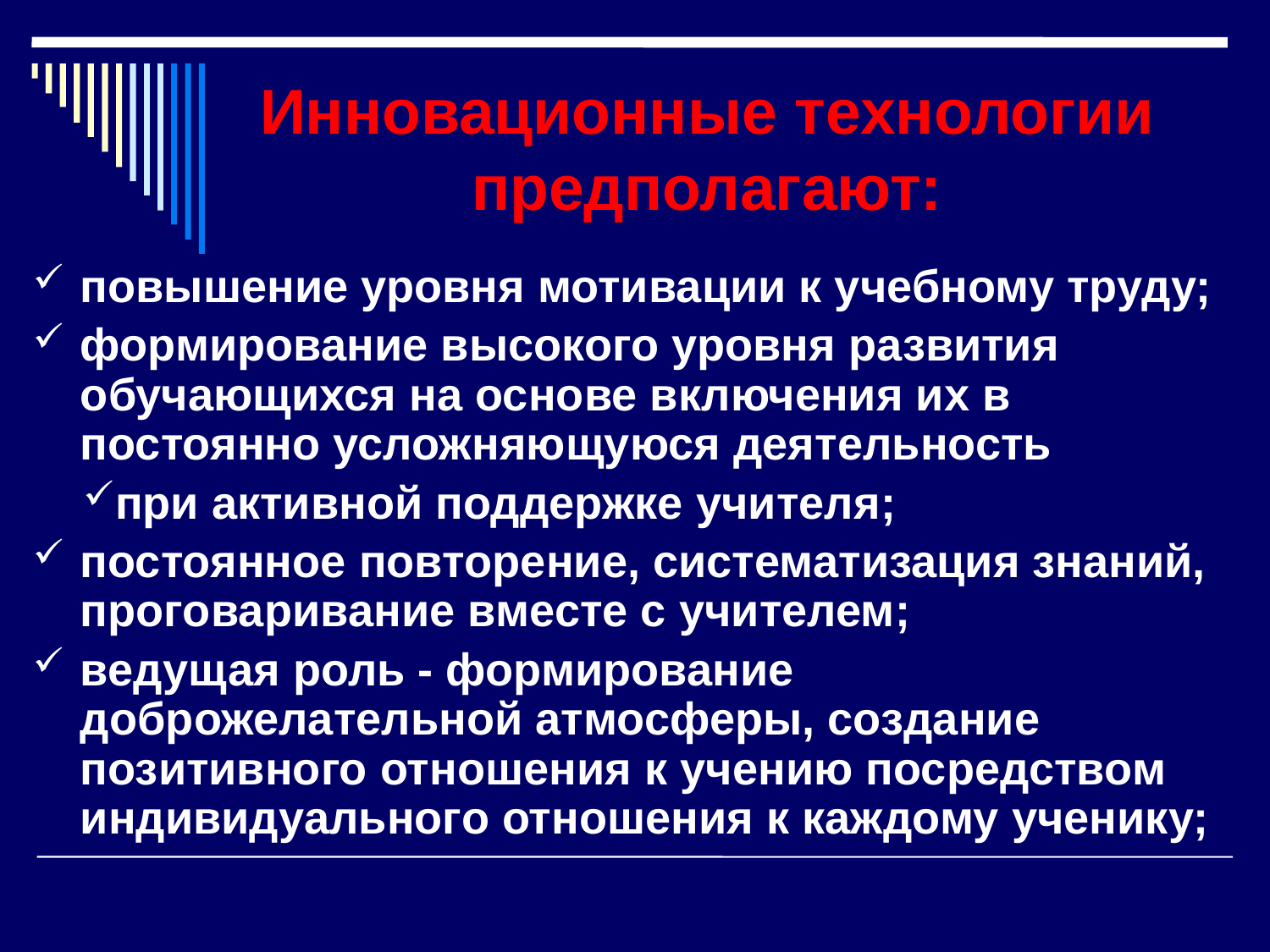

# Инновационные технологии предполагают:

повышение уровня мотивации к учебному труду;
формирование высокого уровня развития обучающихся на основе включения их в постоянно усложняющуюся деятельность
при активной поддержке учителя;
постоянное повторение, систематизация знаний, проговаривание вместе с учителем;
ведущая роль - формирование доброжелательной атмосферы, создание позитивного отношения к учению посредством индивидуального отношения к каждому ученику;